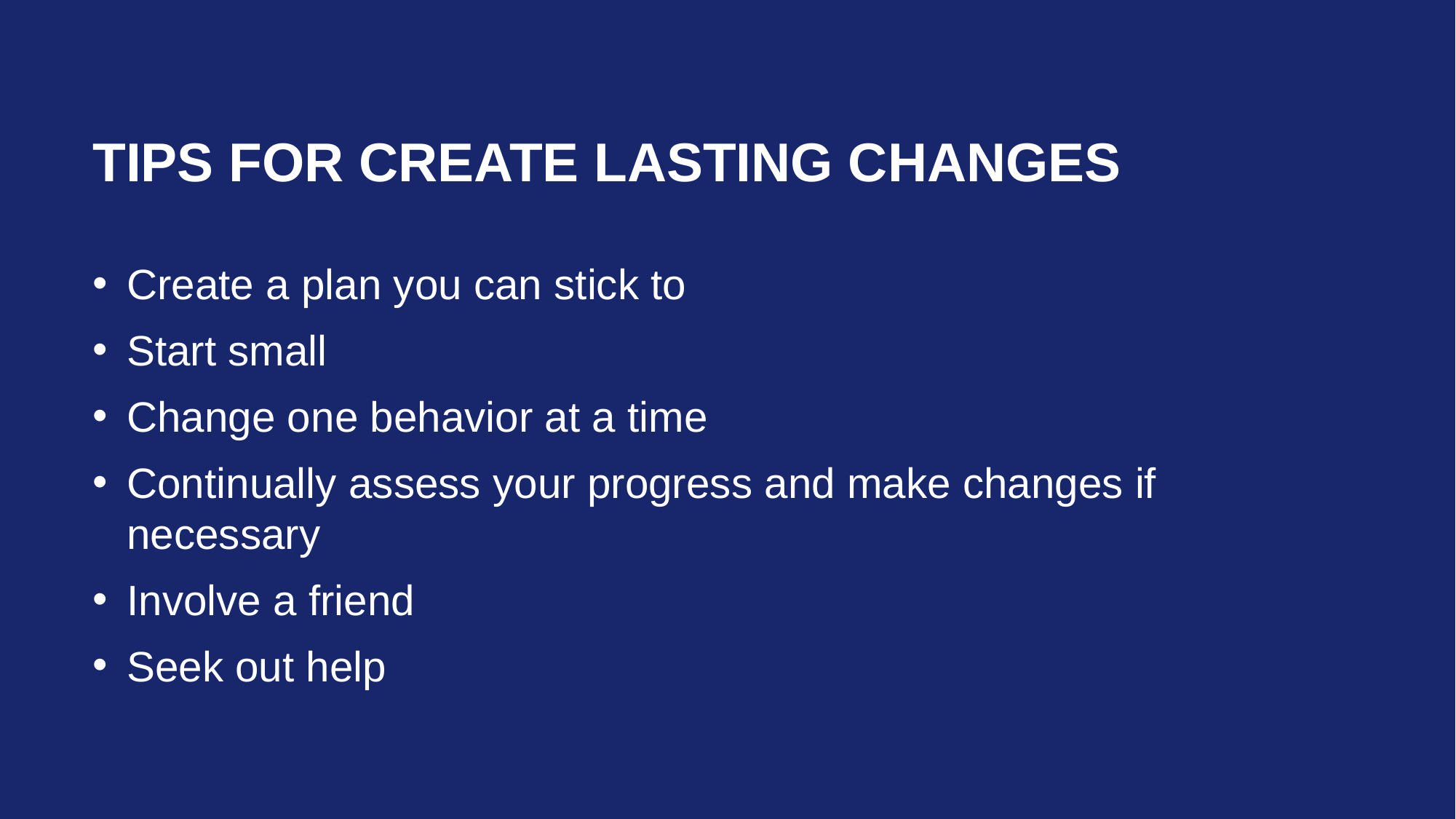

# Tips for create lasting changes
Create a plan you can stick to
Start small
Change one behavior at a time
Continually assess your progress and make changes if necessary
Involve a friend
Seek out help